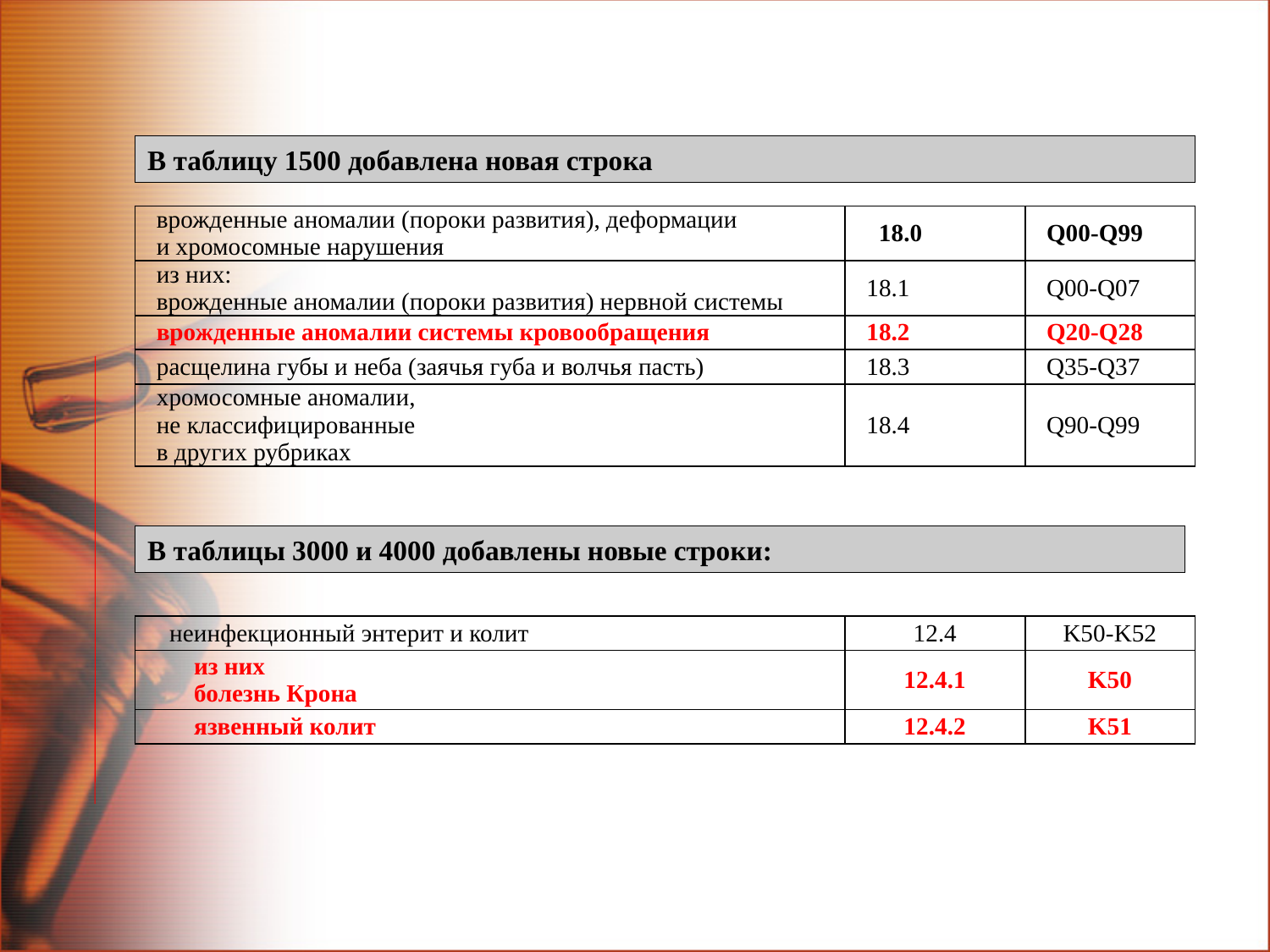

В таблицу 1500 добавлена новая строка
| врожденные аномалии (пороки развития), деформации и хромосомные нарушения | 18.0 | Q00-Q99 |
| --- | --- | --- |
| из них: врожденные аномалии (пороки развития) нервной системы | 18.1 | Q00-Q07 |
| врожденные аномалии системы кровообращения | 18.2 | Q20-Q28 |
| расщелина губы и неба (заячья губа и волчья пасть) | 18.3 | Q35-Q37 |
| хромосомные аномалии, не классифицированные в других рубриках | 18.4 | Q90-Q99 |

В таблицы 3000 и 4000 добавлены новые строки:

| неинфекционный энтерит и колит | 12.4 | K50-K52 |
| --- | --- | --- |
| из них болезнь Крона | 12.4.1 | K50 |
| язвенный колит | 12.4.2 | K51 |